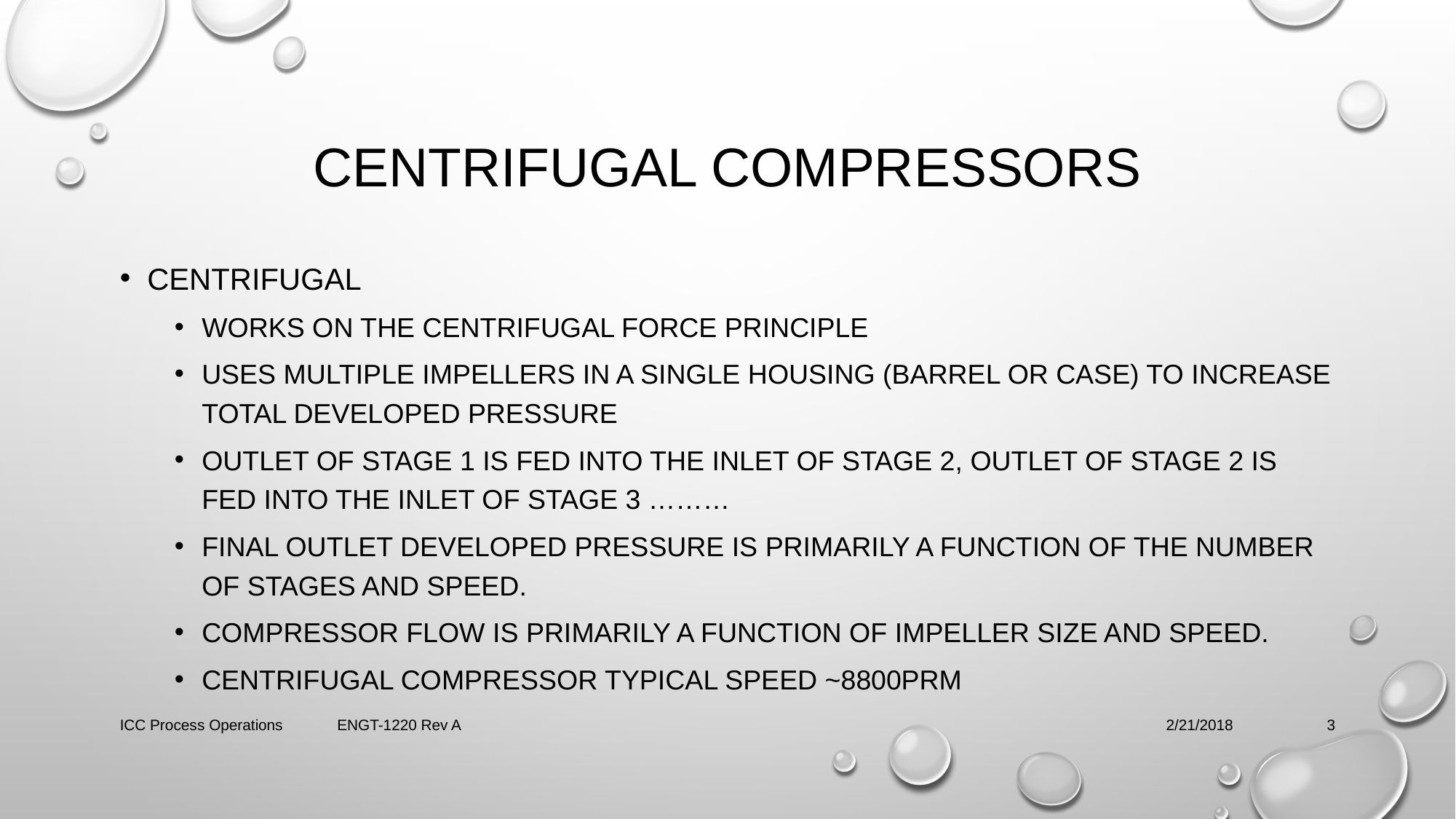

# centrifugal Compressors
Centrifugal
Works on the centrifugal force principle
Uses multiple impellers in a single housing (barrel or case) to increase total developed pressure
Outlet of stage 1 is fed into the inlet of stage 2, outlet of stage 2 is fed into the inlet of stage 3 ………
Final outlet developed pressure is primarily a function of the number of stages and speed.
Compressor flow is primarily a function of impeller size and speed.
centrifugal compressor typical speed ~8800PRM
ICC Process Operations             ENGT-1220 Rev A
2/21/2018
3